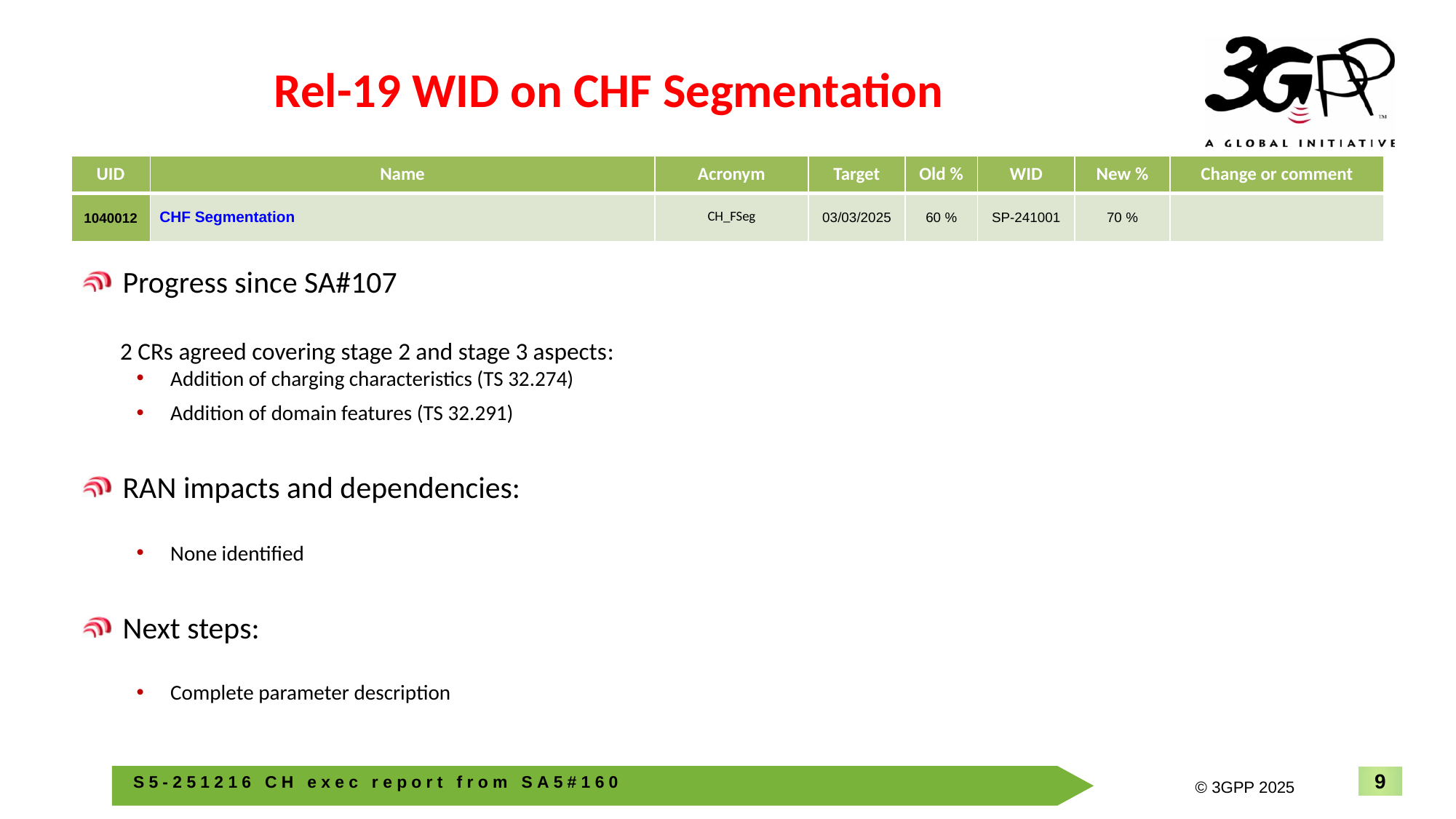

# Rel-19 WID on CHF Segmentation
| UID | Name | Acronym | Target | Old % | WID | New % | Change or comment |
| --- | --- | --- | --- | --- | --- | --- | --- |
| 1040012 | CHF Segmentation | CH\_FSeg | 03/03/2025 | 60 % | SP-241001 | 70 % |  |
Progress since SA#107

       2 CRs agreed covering stage 2 and stage 3 aspects:
Addition of charging characteristics (TS 32.274)
Addition of domain features (TS 32.291)

RAN impacts and dependencies:

None identified

Next steps:

Complete parameter description